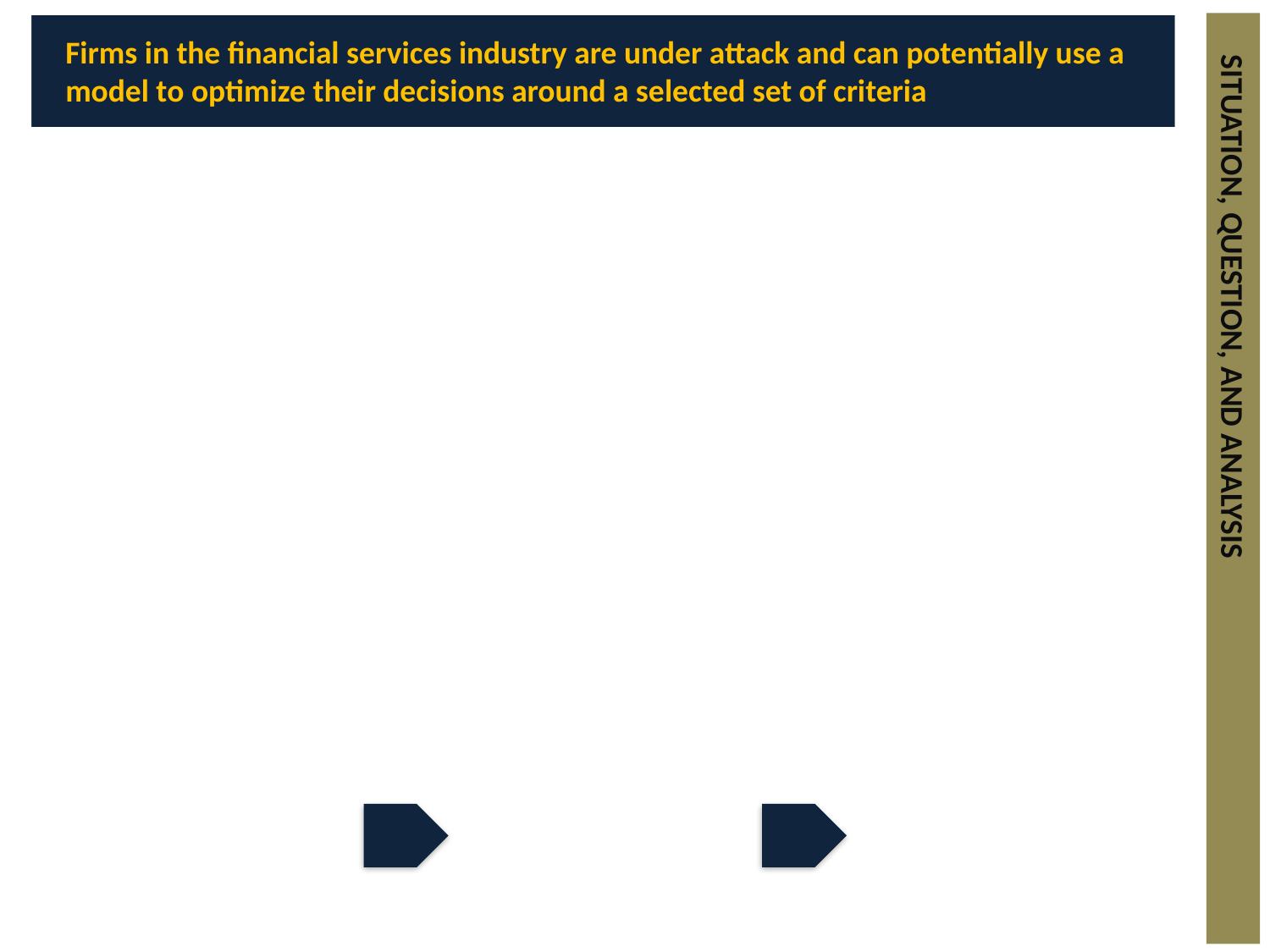

Firms in the financial services industry are under attack and can potentially use a model to optimize their decisions around a selected set of criteria

SITUATION, QUESTION, AND ANALYSIS